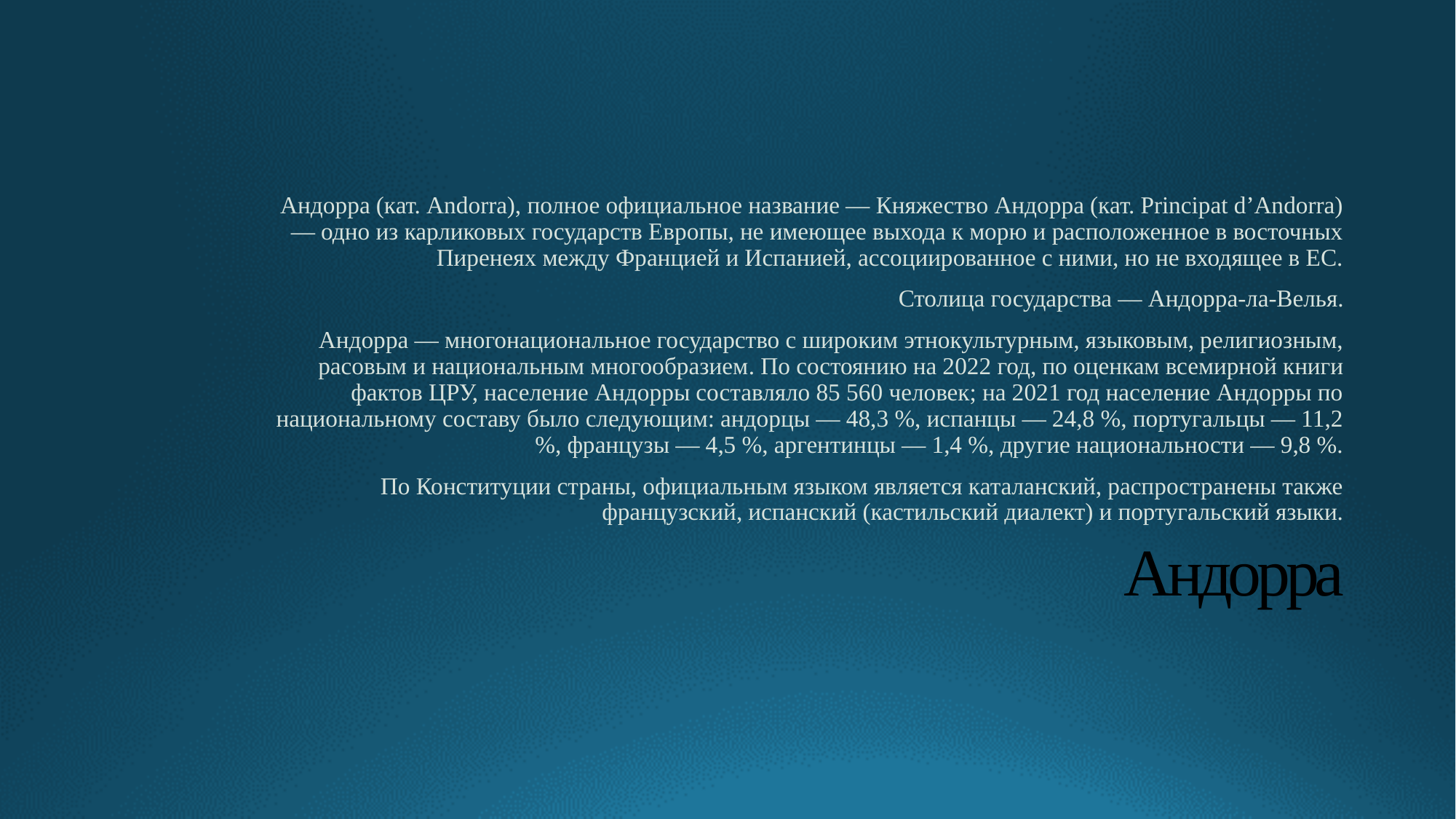

Андорра (кат. Andorra), полное официальное название — Княжество Андорра (кат. Principat d’Andorra) — одно из карликовых государств Европы, не имеющее выхода к морю и расположенное в восточных Пиренеях между Францией и Испанией, ассоциированное с ними, но не входящее в ЕС.
Столица государства — Андорра-ла-Велья.
Андорра — многонациональное государство с широким этнокультурным, языковым, религиозным, расовым и национальным многообразием. По состоянию на 2022 год, по оценкам всемирной книги фактов ЦРУ, население Андорры составляло 85 560 человек; на 2021 год население Андорры по национальному составу было следующим: андорцы — 48,3 %, испанцы — 24,8 %, португальцы — 11,2 %, французы — 4,5 %, аргентинцы — 1,4 %, другие национальности — 9,8 %.
По Конституции страны, официальным языком является каталанский, распространены также французский, испанский (кастильский диалект) и португальский языки.
# Андорра